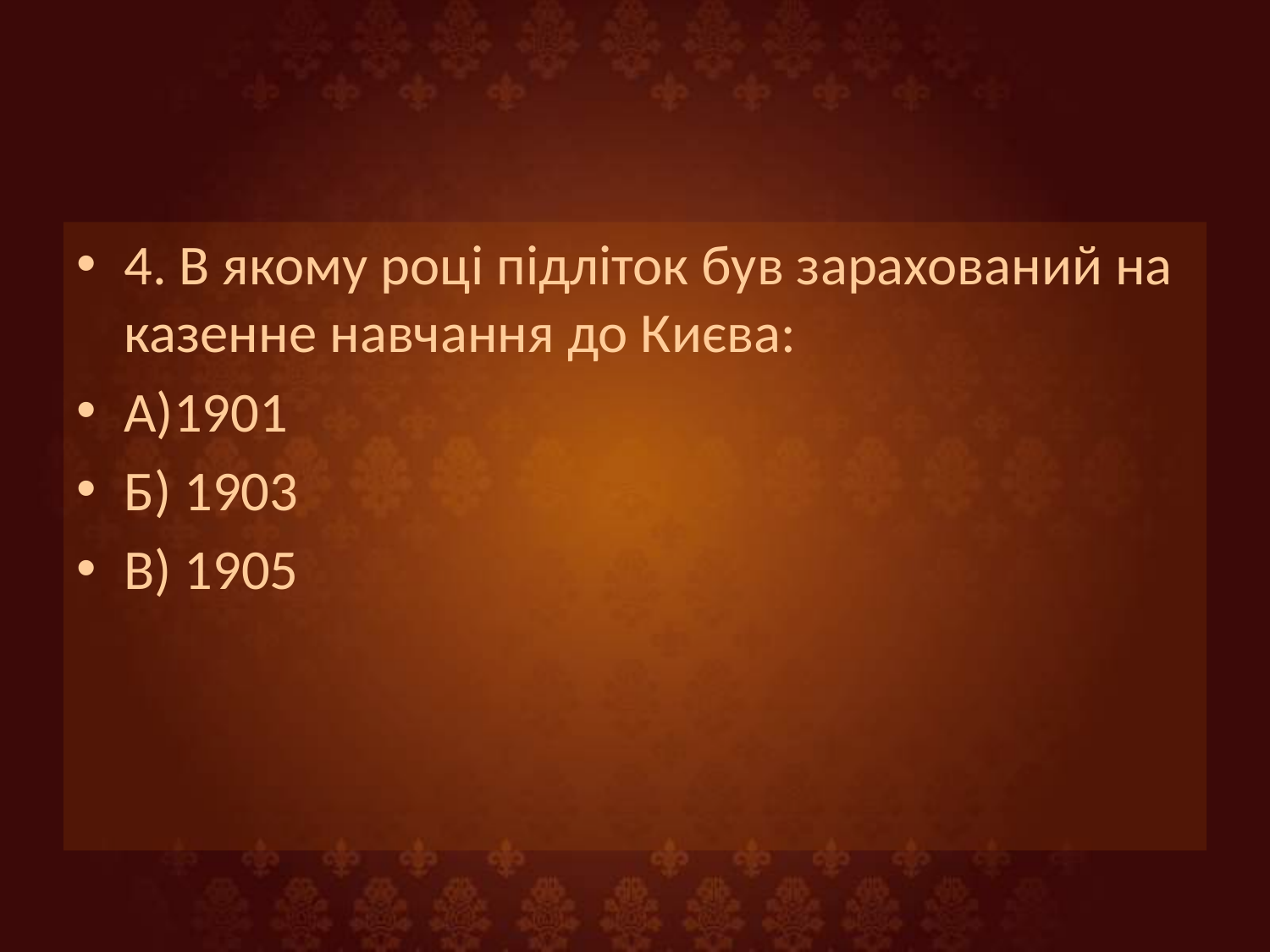

#
4. В якому році підліток був зарахований на казенне навчання до Києва:
А)1901
Б) 1903
В) 1905